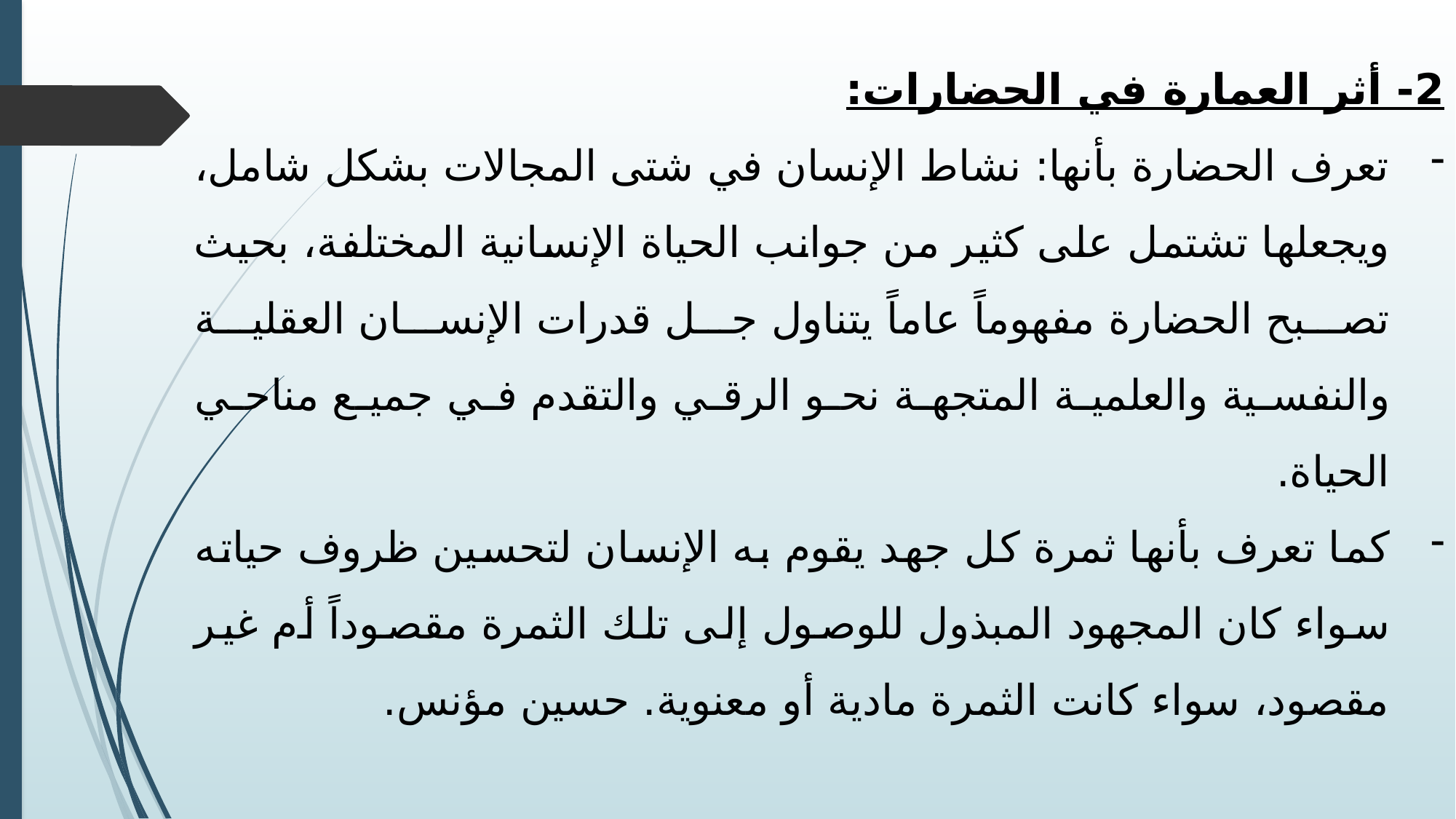

2- أثر العمارة في الحضارات:
تعرف الحضارة بأنها: نشاط الإنسان في شتى المجالات بشكل شامل، ويجعلها تشتمل على كثير من جوانب الحياة الإنسانية المختلفة، بحيث تصبح الحضارة مفهوماً عاماً يتناول جل قدرات الإنسان العقلية والنفسية والعلمية المتجهة نحو الرقي والتقدم في جميع مناحي الحياة.
كما تعرف بأنها ثمرة كل جهد يقوم به الإنسان لتحسين ظروف حياته سواء كان المجهود المبذول للوصول إلى تلك الثمرة مقصوداً أم غير مقصود، سواء كانت الثمرة مادية أو معنوية. حسين مؤنس.